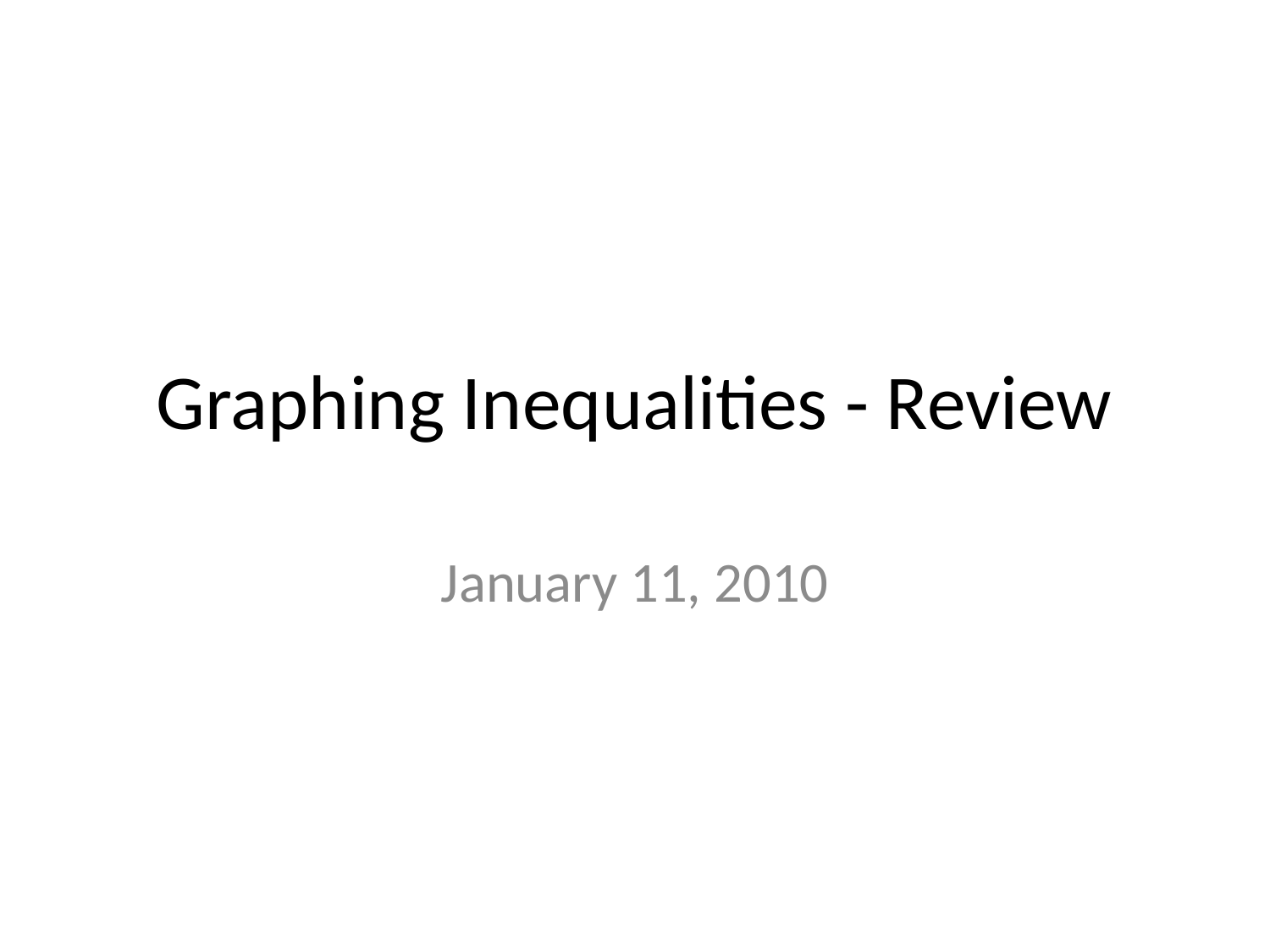

# Graphing Inequalities - Review
January 11, 2010